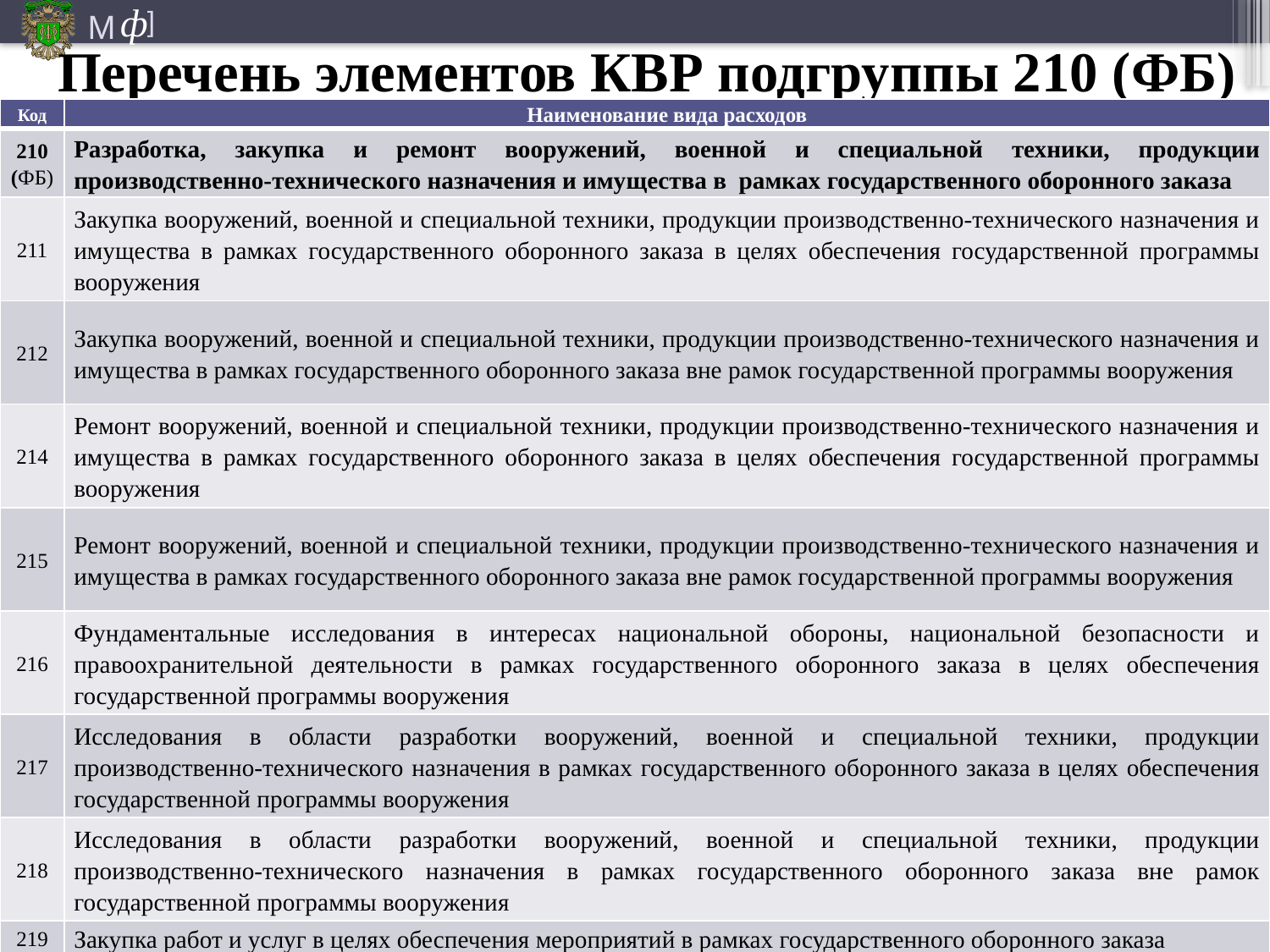

# Перечень элементов КВР подгруппы 210 (ФБ)
| Код | Наименование вида расходов |
| --- | --- |
| 210 (ФБ) | Разработка, закупка и ремонт вооружений, военной и специальной техники, продукции производственно-технического назначения и имущества в рамках государственного оборонного заказа |
| 211 | Закупка вооружений, военной и специальной техники, продукции производственно-технического назначения и имущества в рамках государственного оборонного заказа в целях обеспечения государственной программы вооружения |
| 212 | Закупка вооружений, военной и специальной техники, продукции производственно-технического назначения и имущества в рамках государственного оборонного заказа вне рамок государственной программы вооружения |
| 214 | Ремонт вооружений, военной и специальной техники, продукции производственно-технического назначения и имущества в рамках государственного оборонного заказа в целях обеспечения государственной программы вооружения |
| 215 | Ремонт вооружений, военной и специальной техники, продукции производственно-технического назначения и имущества в рамках государственного оборонного заказа вне рамок государственной программы вооружения |
| 216 | Фундаментальные исследования в интересах национальной обороны, национальной безопасности и правоохранительной деятельности в рамках государственного оборонного заказа в целях обеспечения государственной программы вооружения |
| 217 | Исследования в области разработки вооружений, военной и специальной техники, продукции производственно-технического назначения в рамках государственного оборонного заказа в целях обеспечения государственной программы вооружения |
| 218 | Исследования в области разработки вооружений, военной и специальной техники, продукции производственно-технического назначения в рамках государственного оборонного заказа вне рамок государственной программы вооружения |
| 219 | Закупка работ и услуг в целях обеспечения мероприятий в рамках государственного оборонного заказа |